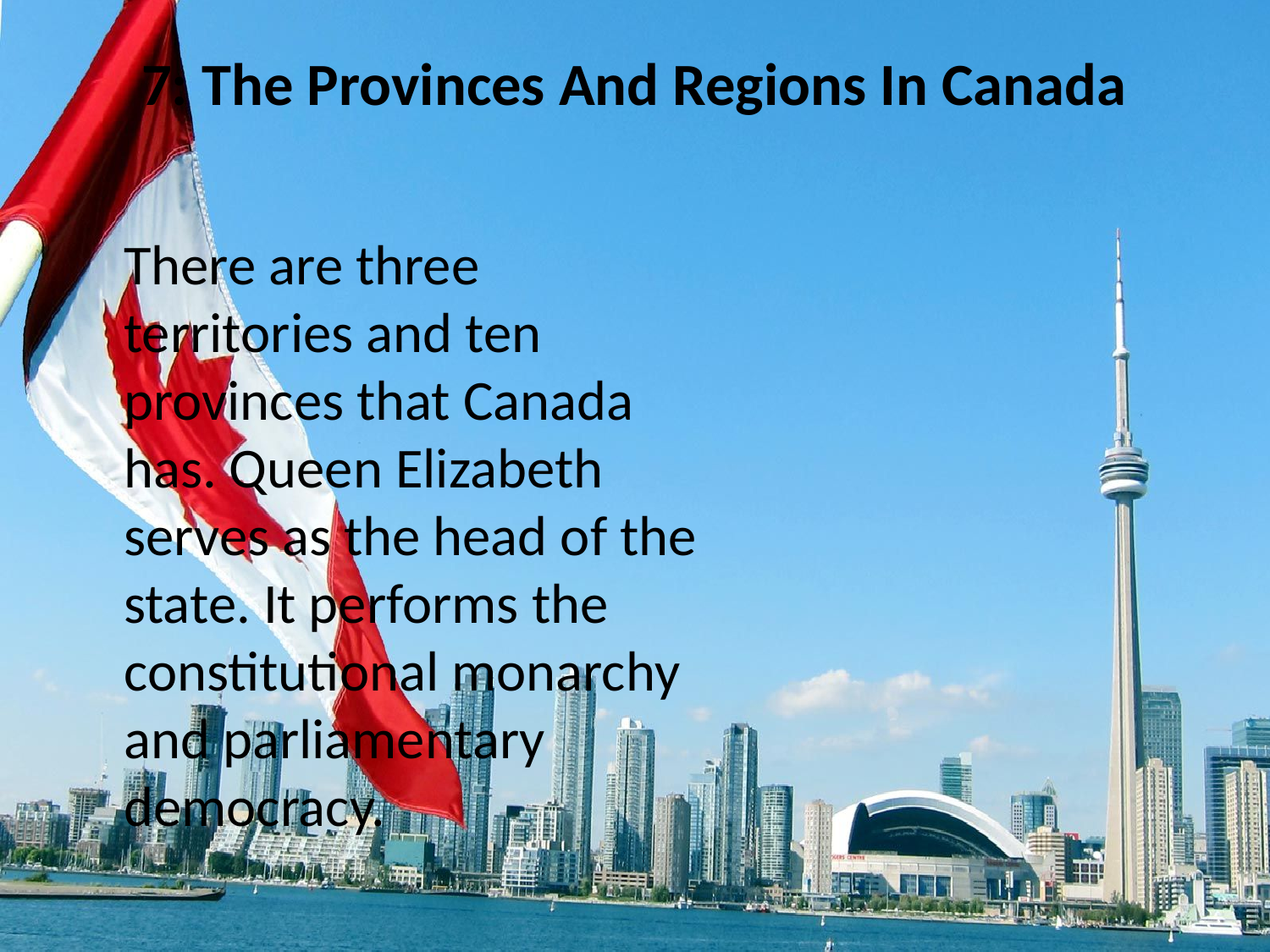

# 7: The Provinces And Regions In Canada
	There are three territories and ten provinces that Canada has. Queen Elizabeth serves as the head of the state. It performs the constitutional monarchy and parliamentary democracy.